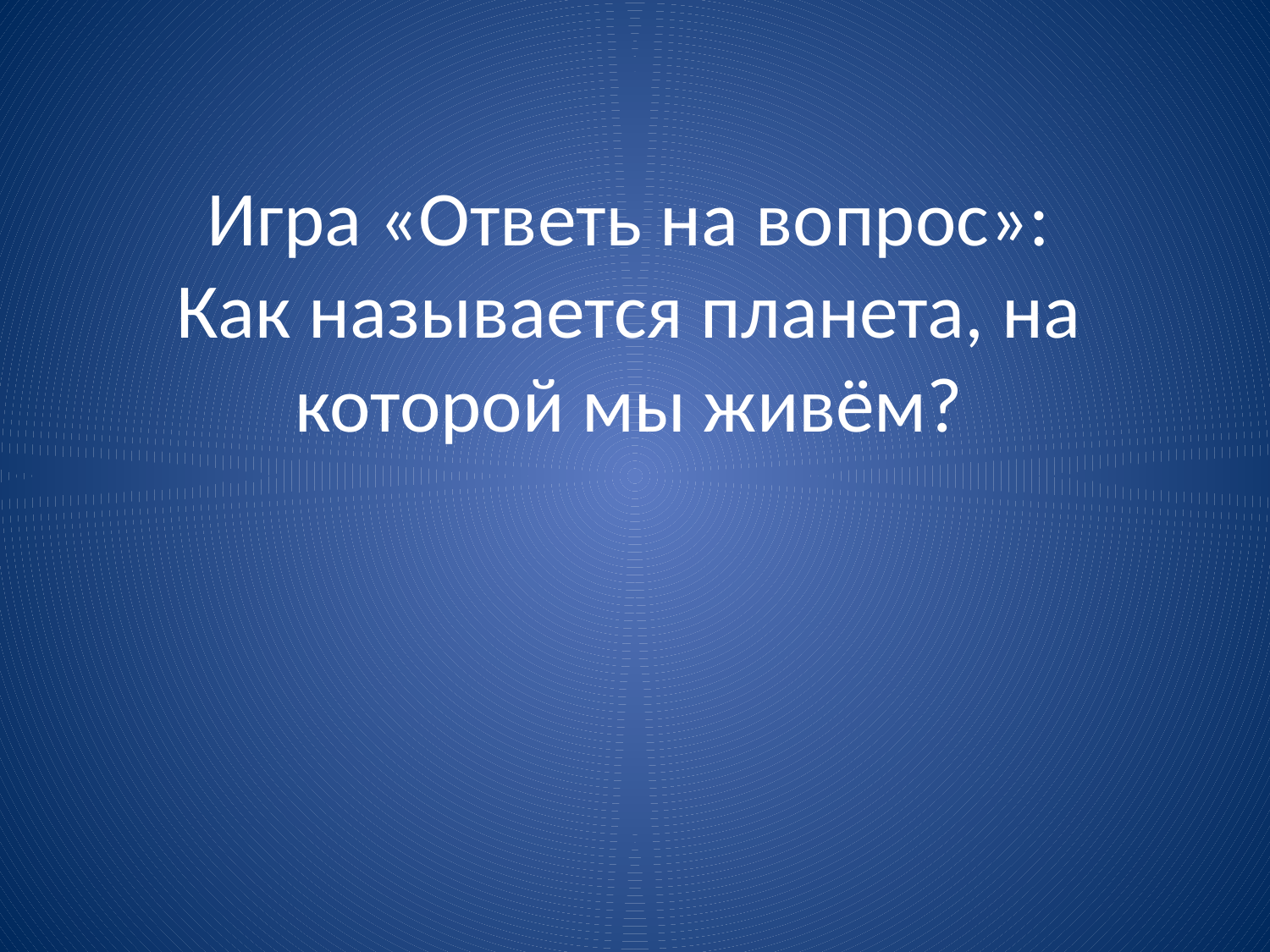

# Игра «Ответь на вопрос»: Как называется планета, на которой мы живём?